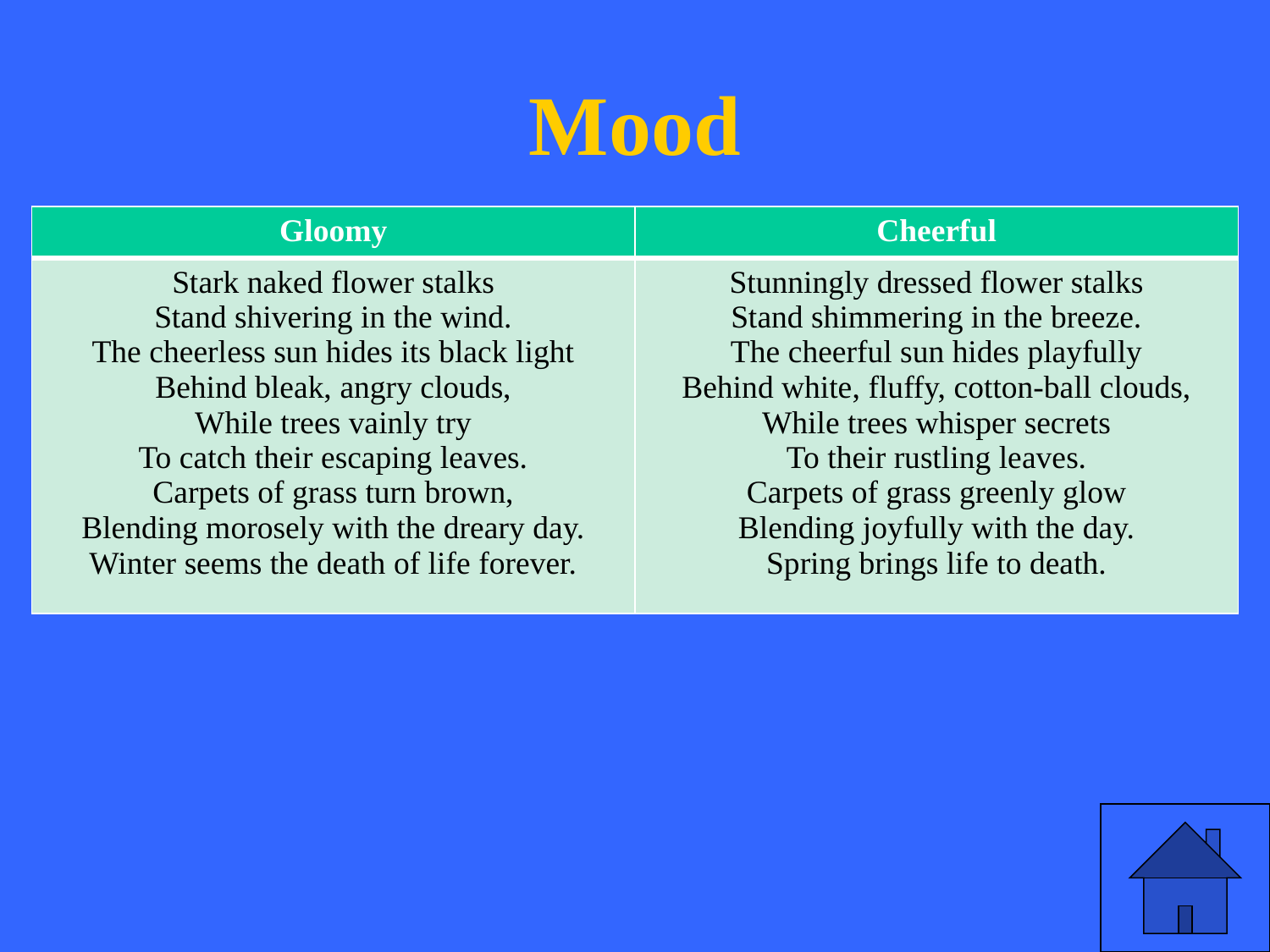

Mood

| Gloomy | Cheerful |
| --- | --- |
| Stark naked flower stalks Stand shivering in the wind. The cheerless sun hides its black light Behind bleak, angry clouds, While trees vainly try To catch their escaping leaves. Carpets of grass turn brown, Blending morosely with the dreary day. Winter seems the death of life forever. | Stunningly dressed flower stalks Stand shimmering in the breeze. The cheerful sun hides playfully Behind white, fluffy, cotton-ball clouds, While trees whisper secrets To their rustling leaves. Carpets of grass greenly glow Blending joyfully with the day. Spring brings life to death. |

38